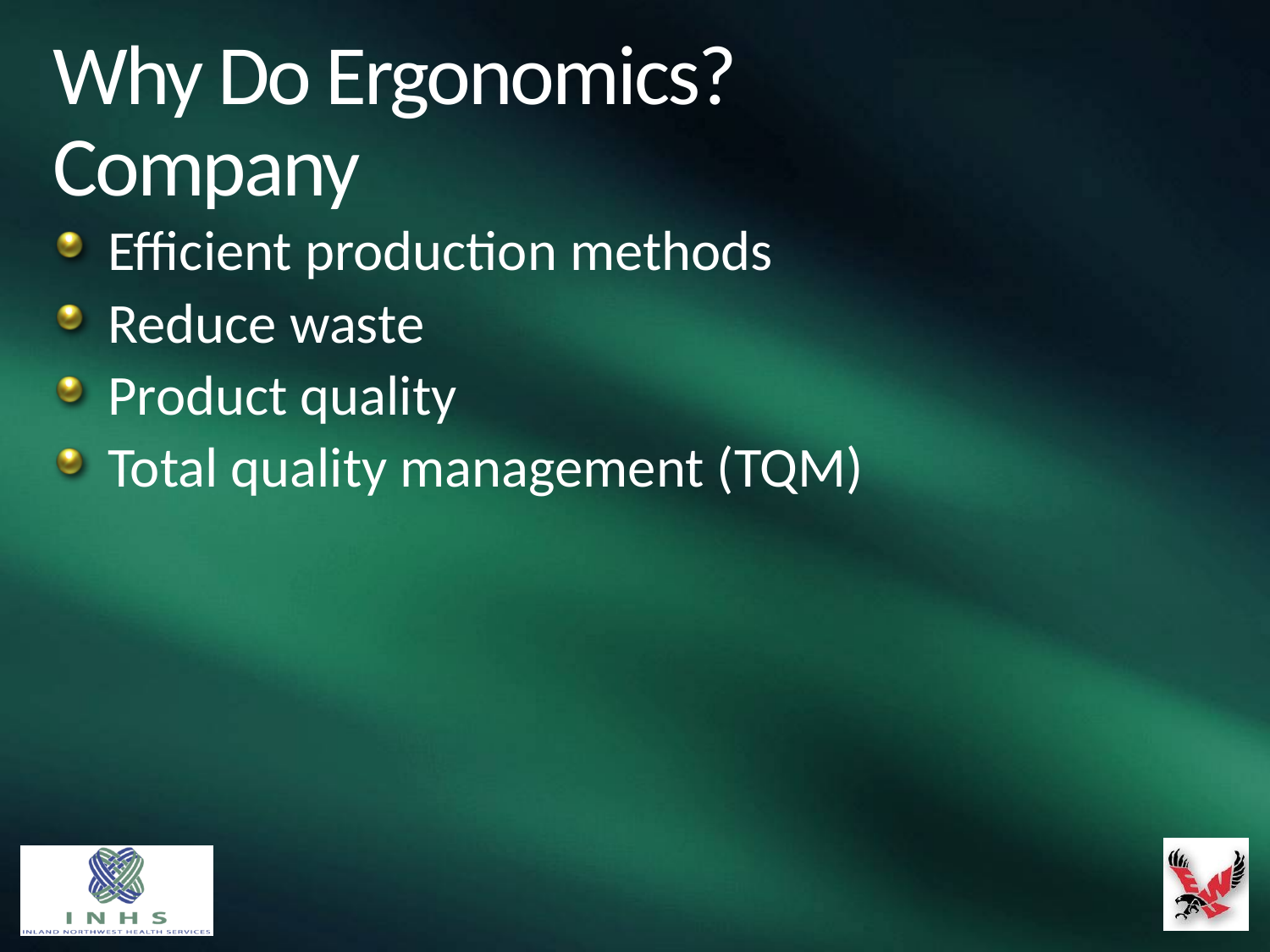

# Why Do Ergonomics? Company
Efficient production methods
Reduce waste
Product quality
Total quality management (TQM)